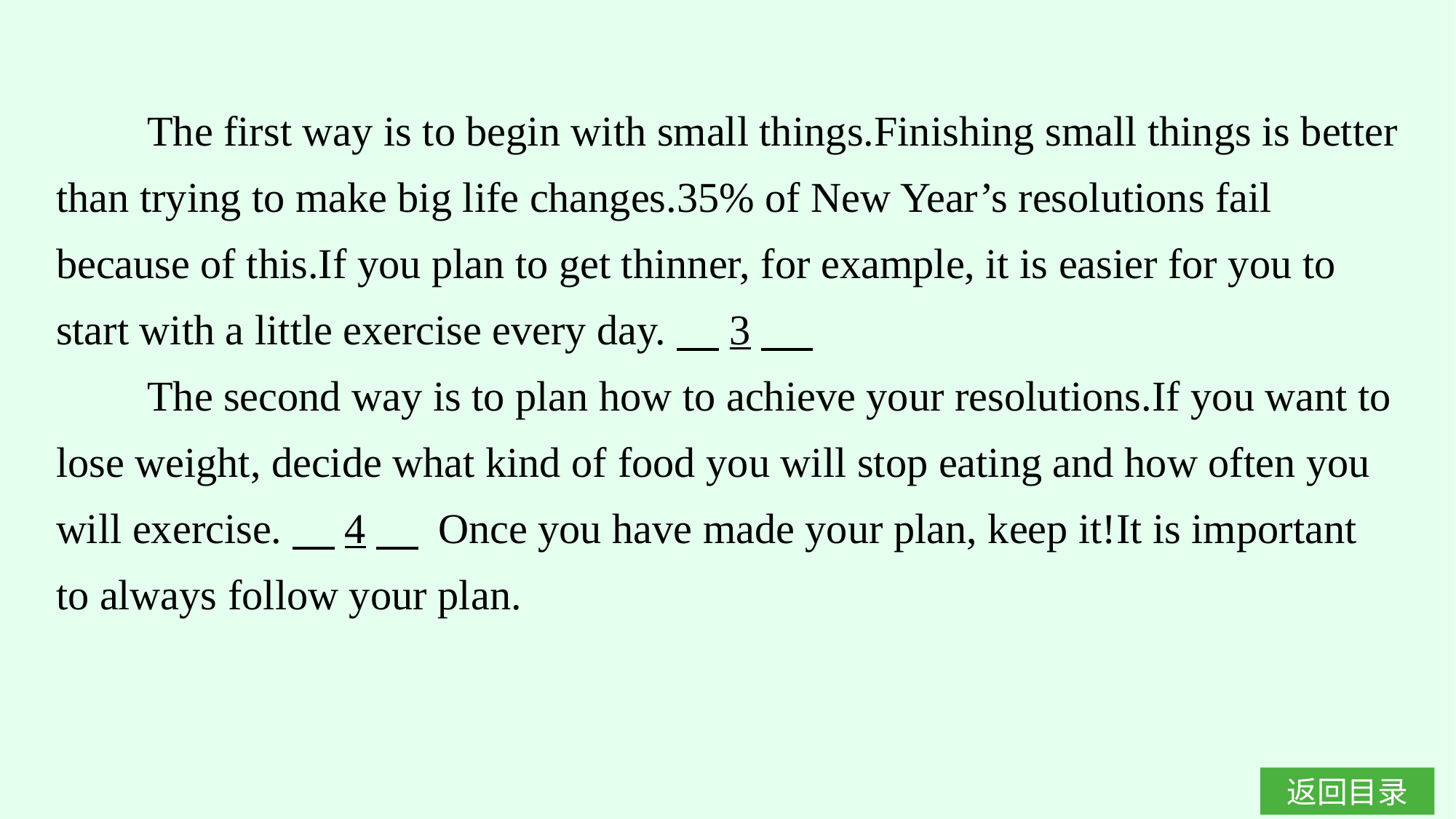

The first way is to begin with small things.Finishing small things is better than trying to make big life changes.35% of New Year’s resolutions fail because of this.If you plan to get thinner, for example, it is easier for you to start with a little exercise every day.　3
The second way is to plan how to achieve your resolutions.If you want to lose weight, decide what kind of food you will stop eating and how often you will exercise.　4　 Once you have made your plan, keep it!It is important to always follow your plan.